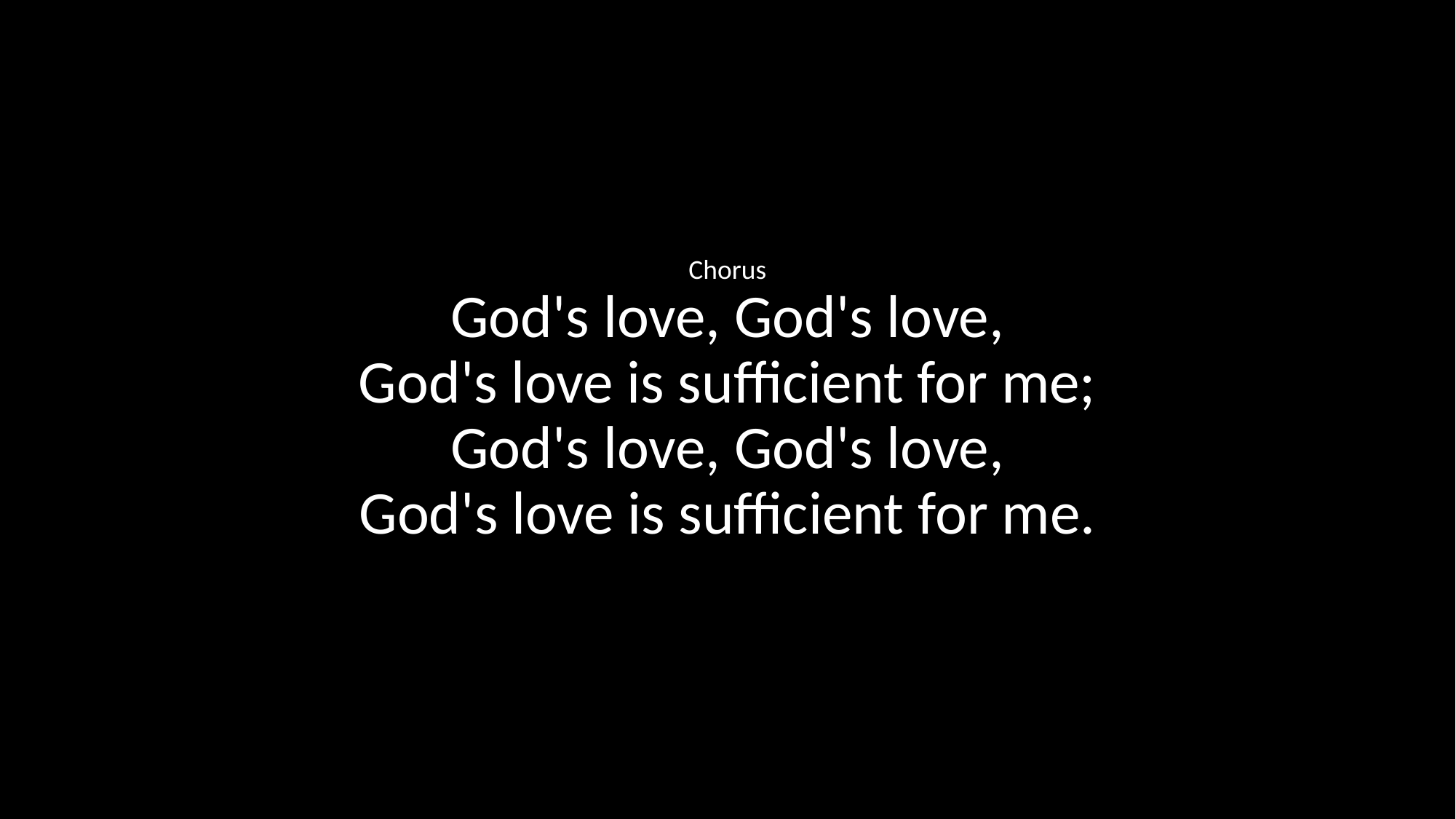

Chorus
God's love, God's love,
God's love is sufficient for me;
God's love, God's love,
God's love is sufficient for me.